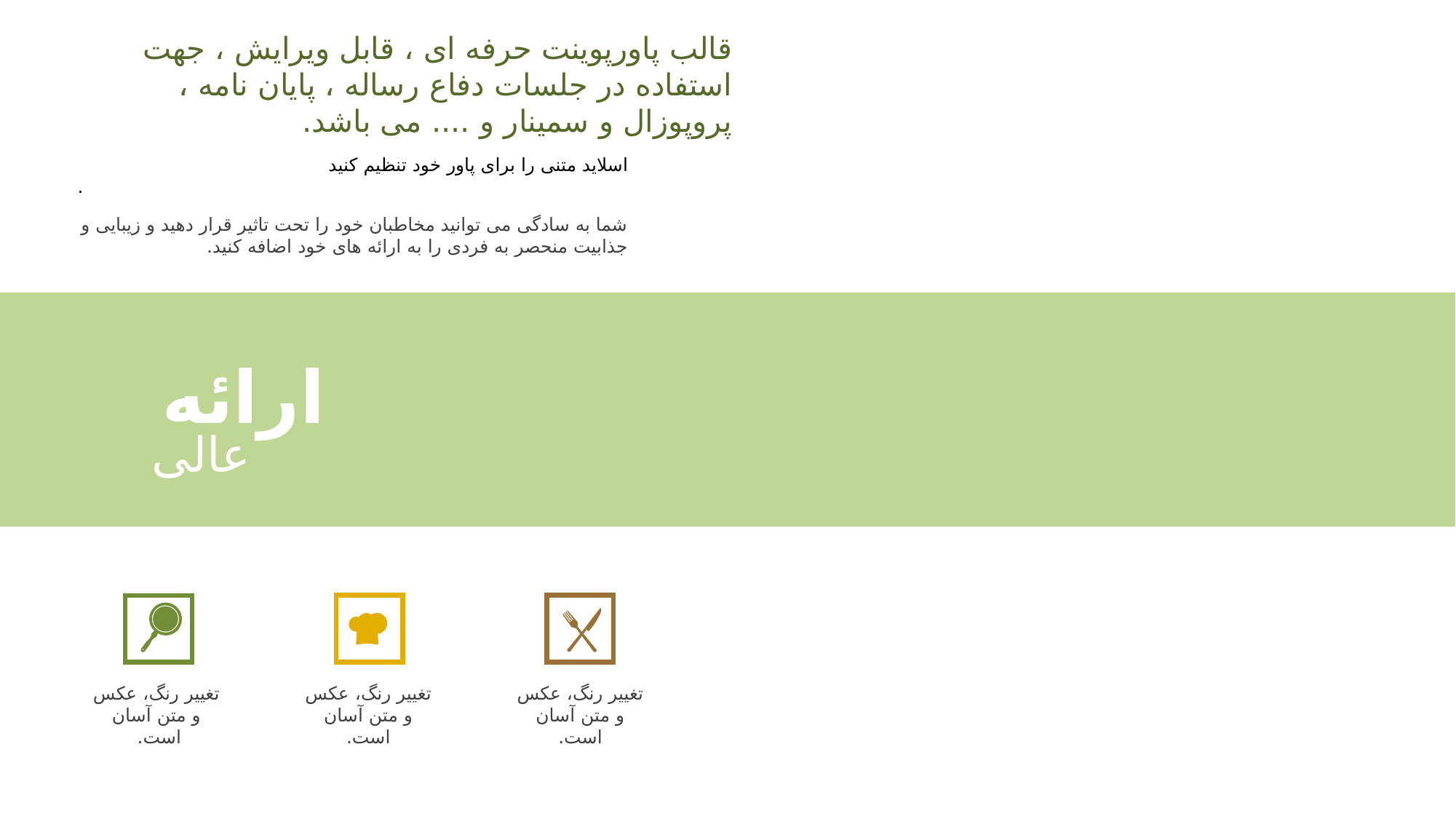

قالب پاورپوينت حرفه ای ، قابل ویرایش ، جهت استفاده در جلسات دفاع رساله ، پایان نامه ، پروپوزال و سمینار و .... می باشد.

اسلاید متنی را برای پاور خود تنظیم کنید
.

شما به سادگی می توانید مخاطبان خود را تحت تاثیر قرار دهید و زیبایی و جذابیت منحصر به فردی را به ارائه های خود اضافه کنید.

ارائه
عالی

تغییر رنگ، عکس و متن آسان است.
تغییر رنگ، عکس و متن آسان است.
تغییر رنگ، عکس و متن آسان است.